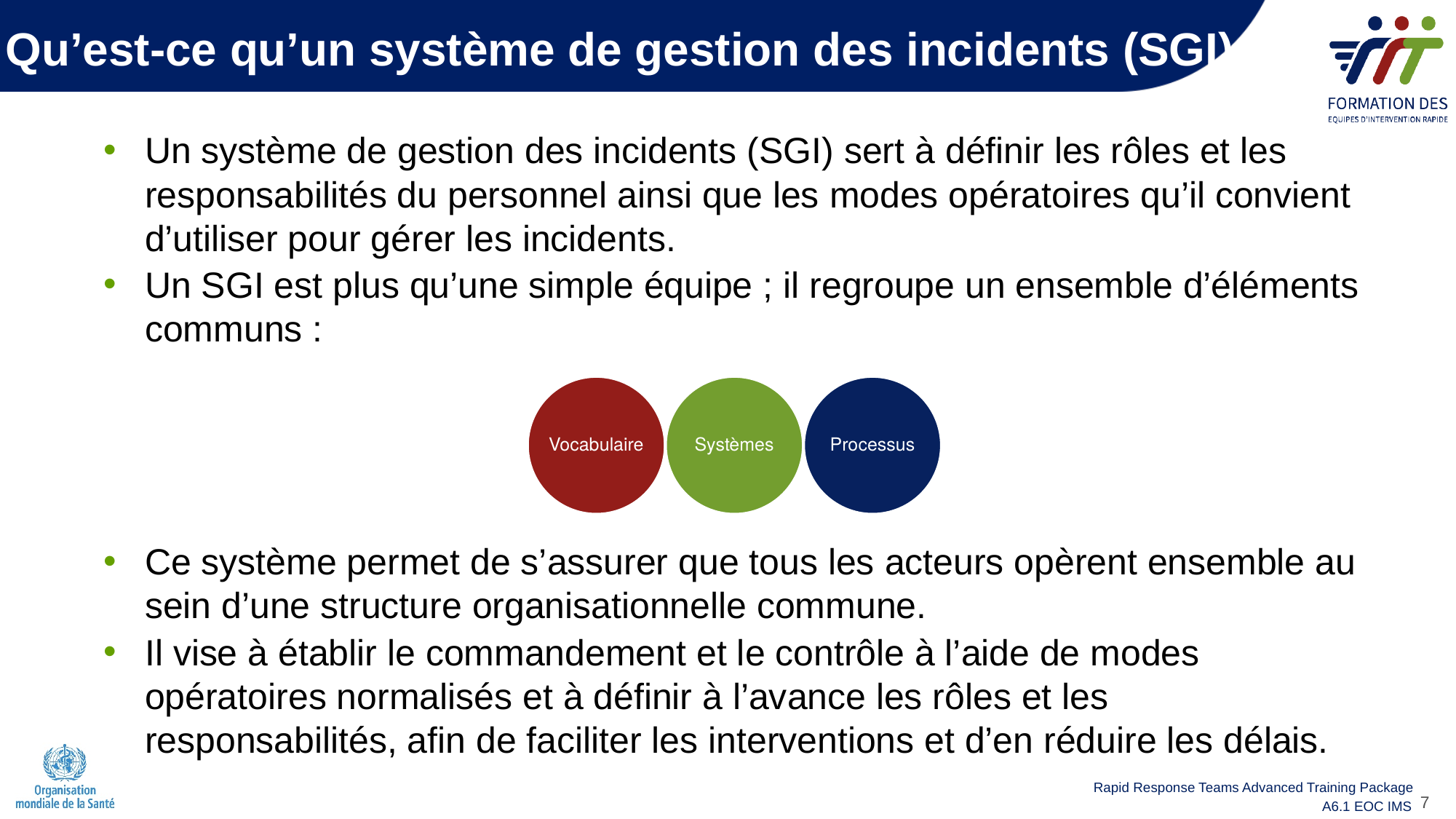

Qu’est-ce qu’un système de gestion des incidents (SGI) ?
Un système de gestion des incidents (SGI) sert à définir les rôles et les responsabilités du personnel ainsi que les modes opératoires qu’il convient d’utiliser pour gérer les incidents.
Un SGI est plus qu’une simple équipe ; il regroupe un ensemble d’éléments communs :

Ce système permet de s’assurer que tous les acteurs opèrent ensemble au sein d’une structure organisationnelle commune.
Il vise à établir le commandement et le contrôle à l’aide de modes opératoires normalisés et à définir à l’avance les rôles et les responsabilités, afin de faciliter les interventions et d’en réduire les délais.

Vocabulaire
Systèmes
Processus
7